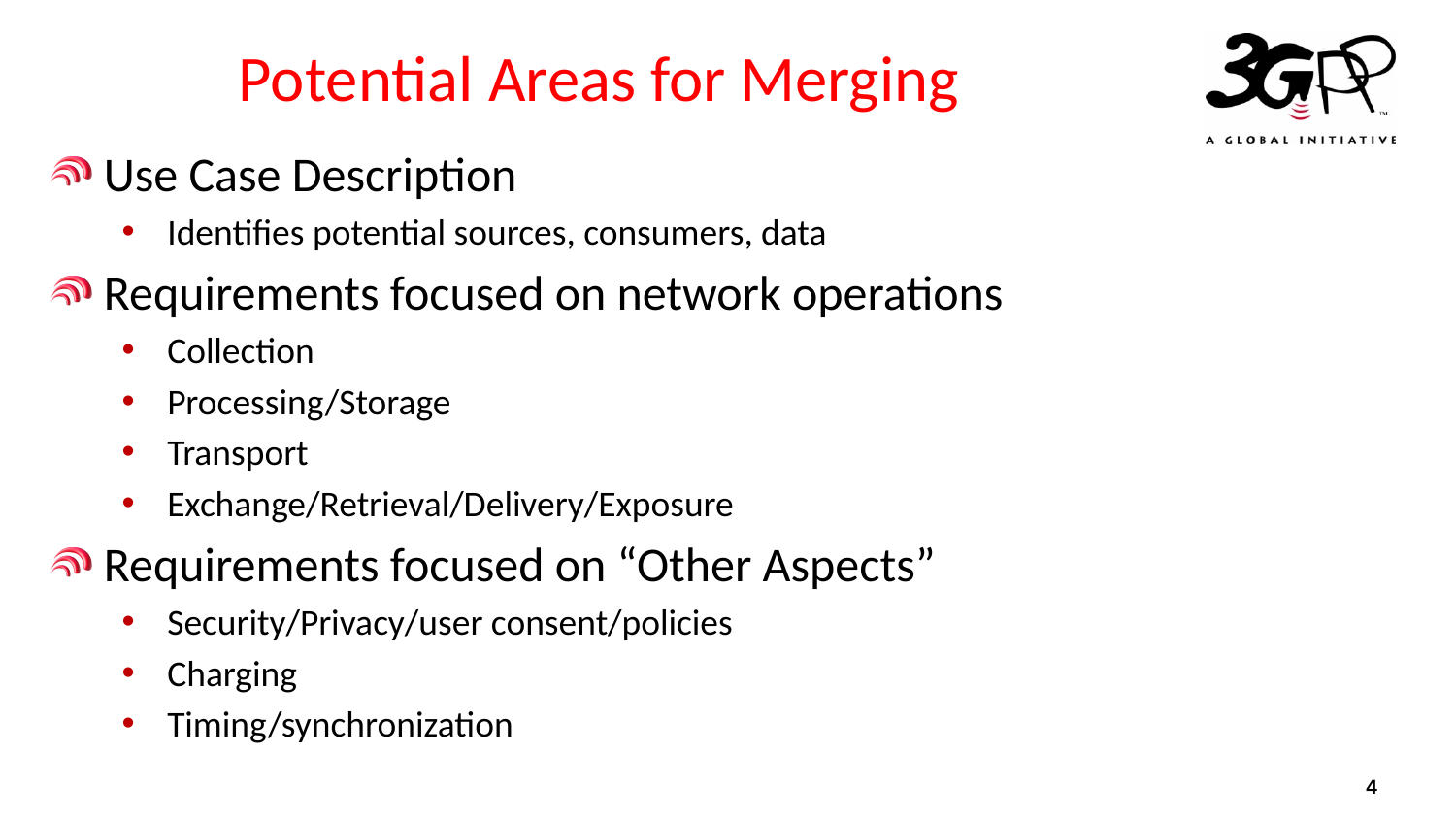

# Potential Areas for Merging
Use Case Description
Identifies potential sources, consumers, data
Requirements focused on network operations
Collection
Processing/Storage
Transport
Exchange/Retrieval/Delivery/Exposure
Requirements focused on “Other Aspects”
Security/Privacy/user consent/policies
Charging
Timing/synchronization